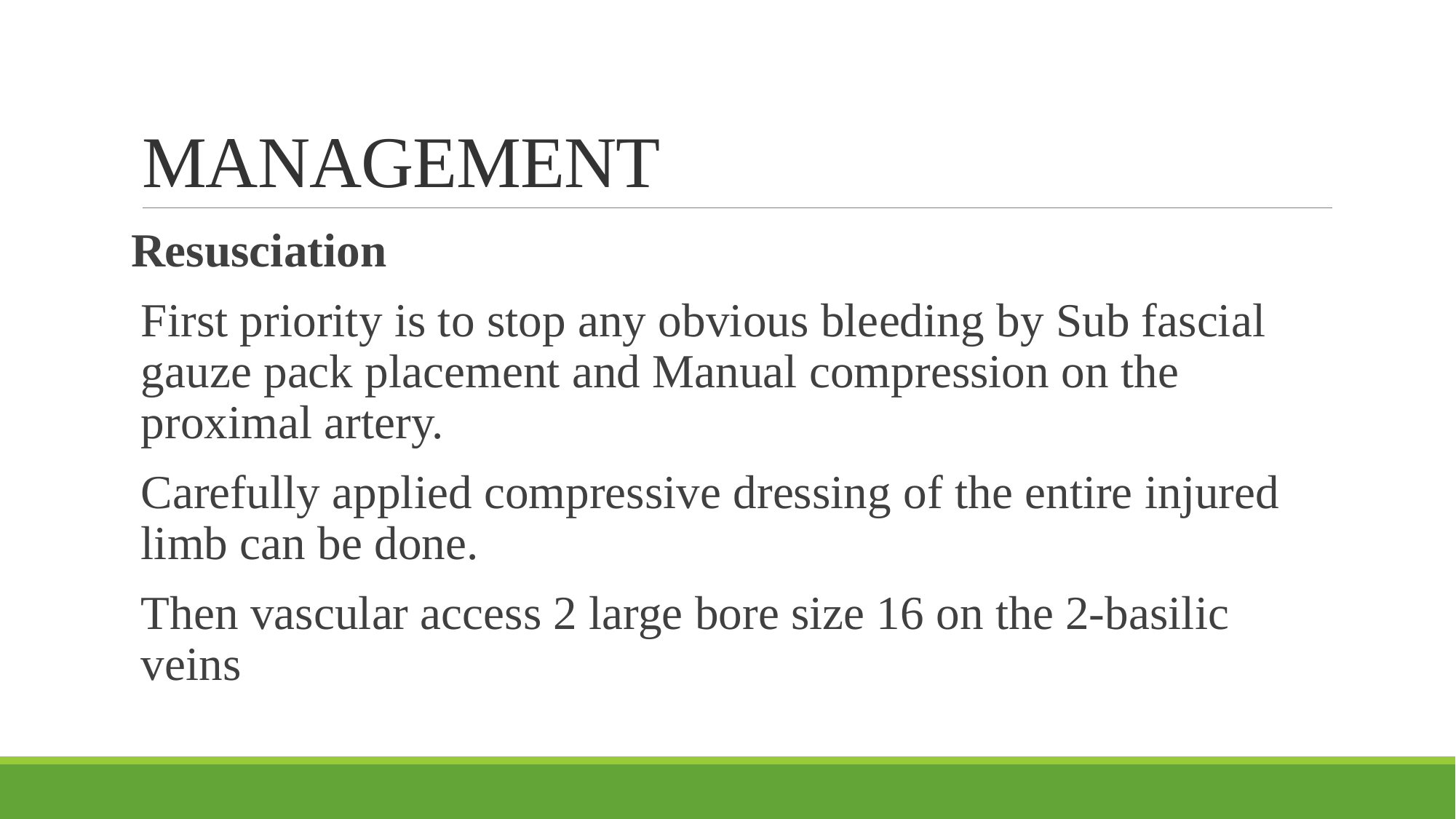

# MANAGEMENT
Resusciation
First priority is to stop any obvious bleeding by Sub fascial gauze pack placement and Manual compression on the proximal artery.
Carefully applied compressive dressing of the entire injured limb can be done.
Then vascular access 2 large bore size 16 on the 2-basilic veins